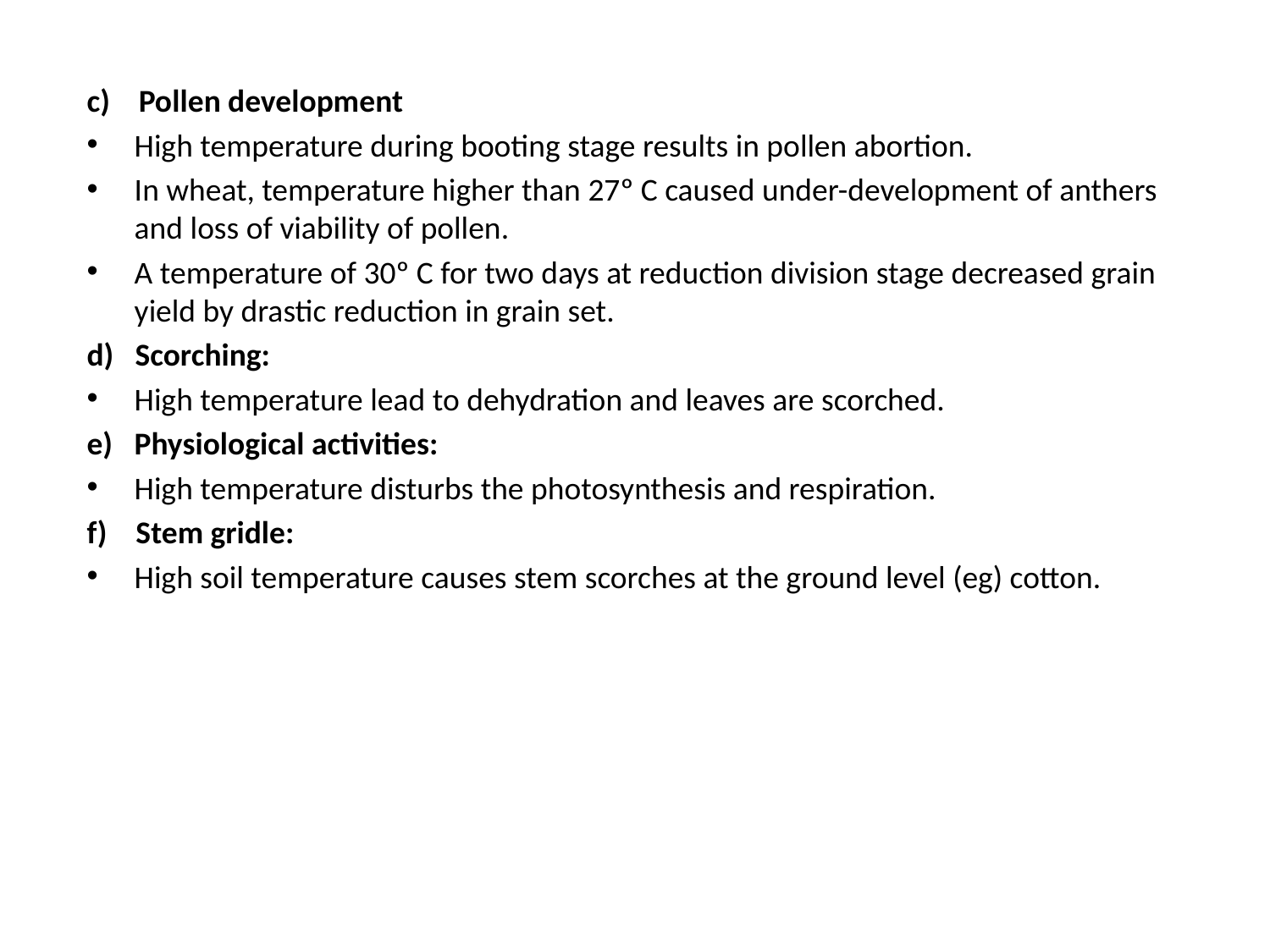

c)    Pollen development
High temperature during booting stage results in pollen abortion.
In wheat, temperature higher than 27º C caused under-development of anthers and loss of viability of pollen.
A temperature of 30º C for two days at reduction division stage decreased grain yield by drastic reduction in grain set.
d)   Scorching:
High temperature lead to dehydration and leaves are scorched.
e)   Physiological activities:
High temperature disturbs the photosynthesis and respiration.
f)    Stem gridle:
High soil temperature causes stem scorches at the ground level (eg) cotton.